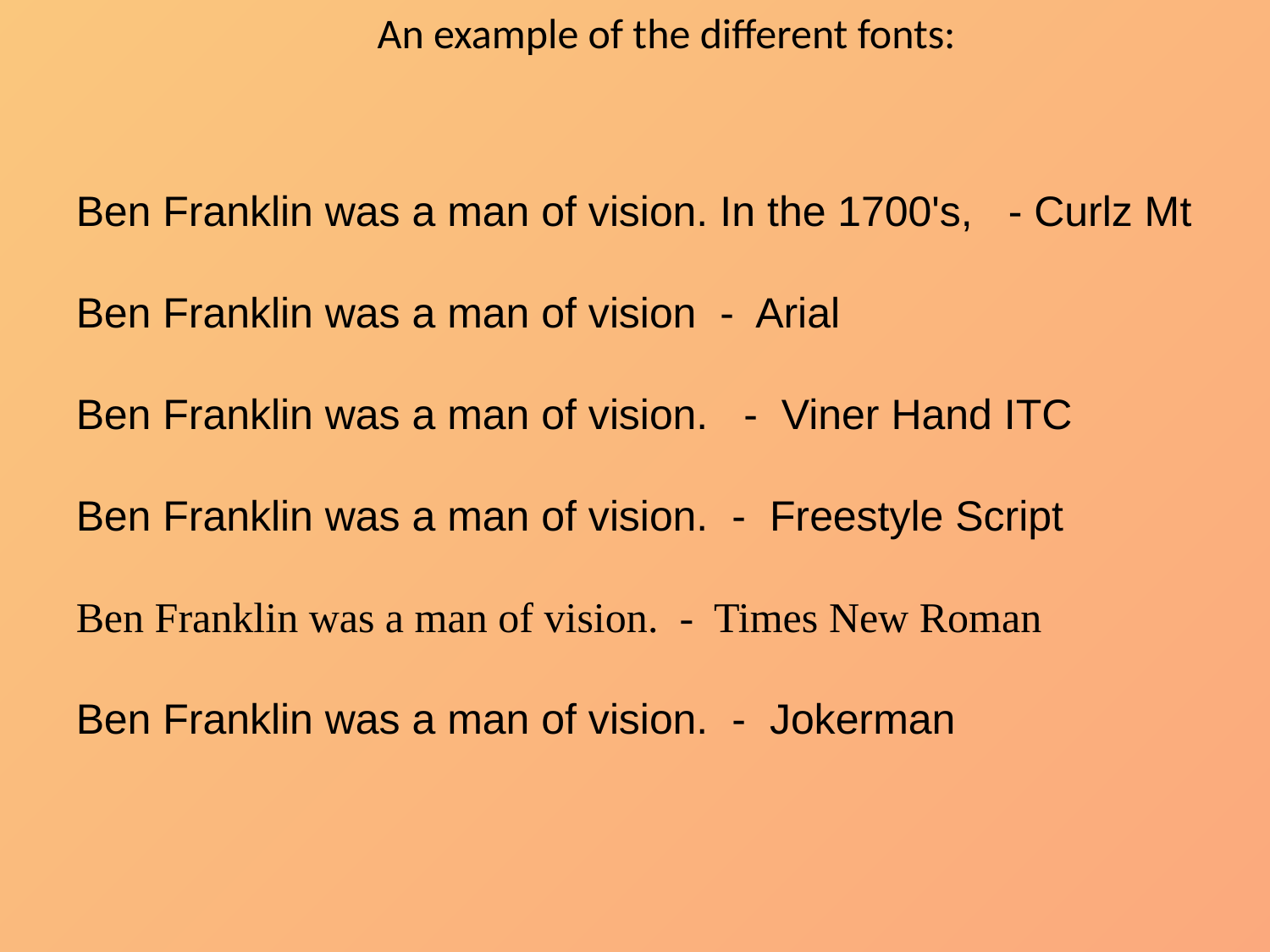

An example of the different fonts:

Ben Franklin was a man of vision. In the 1700's,   - Curlz Mt

Ben Franklin was a man of vision  -  Arial

Ben Franklin was a man of vision.   -  Viner Hand ITC

Ben Franklin was a man of vision.  -  Freestyle Script

Ben Franklin was a man of vision.  -  Times New Roman

Ben Franklin was a man of vision.  -  Jokerman